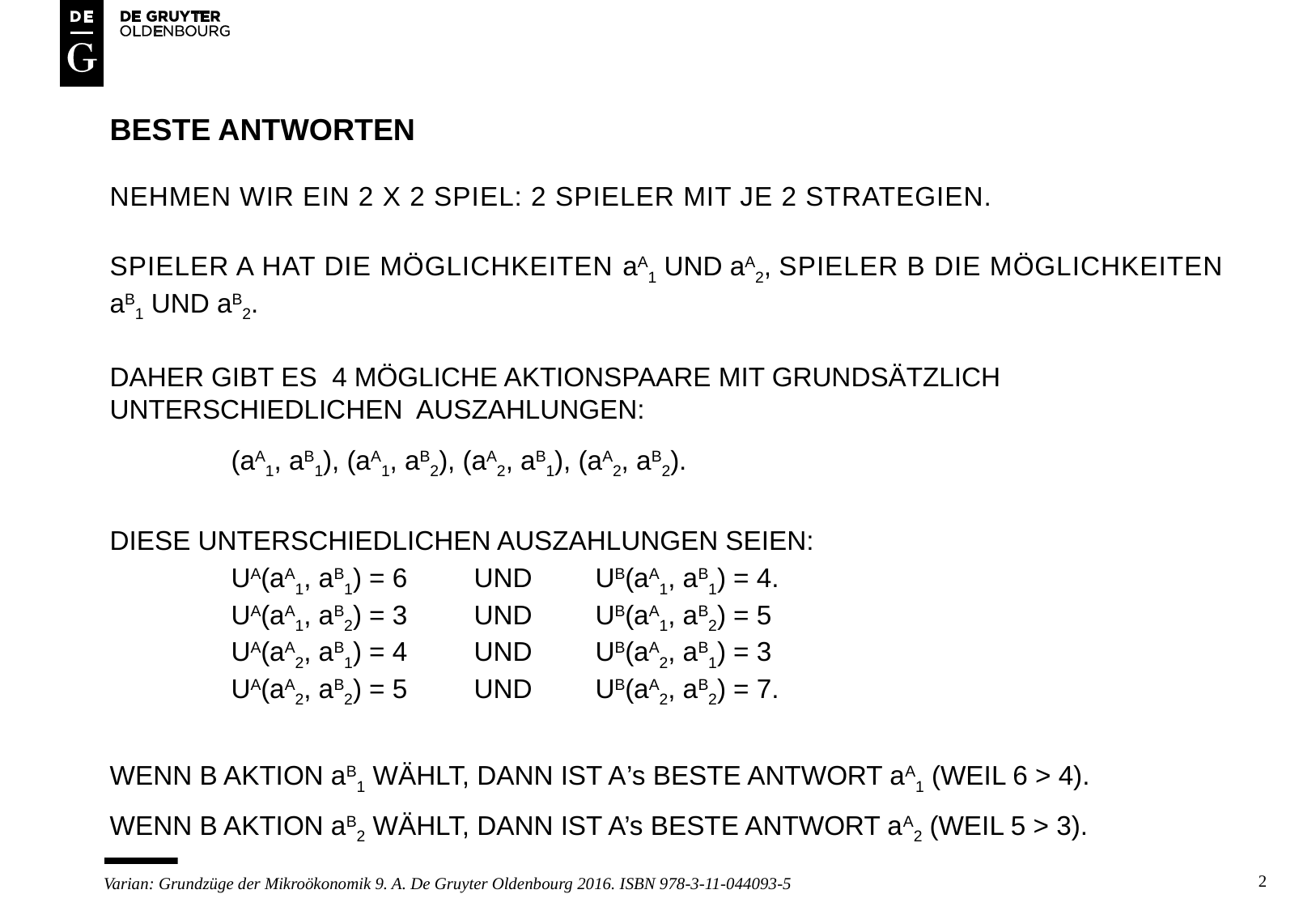

# Beste antworten
Nehmen wir ein 2 x 2 spiel: 2 spieler mit je 2 strategien.
Spieler A hat die möglichkeiten aA1 UND aA2, Spieler b die möglichkeiten aB1 UND aB2.
DAHER GIBT ES  4 MÖGLICHE AKTIONSPAARE MIT GRUNDSÄTZLICH UNTERSCHIEDLICHEN  AUSZAHLUNGEN:
	(aA1, aB1), (aA1, aB2), (aA2, aB1), (aA2, aB2).

DIESE UNTERSCHIEDLICHEN AUSZAHLUNGEN SEIEN:
	UA(aA1, aB1) = 6 	UND 	UB(aA1, aB1) = 4.
	UA(aA1, aB2) = 3 	UND	UB(aA1, aB2) = 5
	UA(aA2, aB1) = 4 	UND	UB(aA2, aB1) = 3
	UA(aA2, aB2) = 5 	UND	UB(aA2, aB2) = 7.

WENN B AKTION aB1 WÄHLT, DANN IST A’s BESTE ANTWORT aA1 (WEIL 6 > 4).
WENN B AKTION aB2 WÄHLT, DANN IST A’s BESTE ANTWORT aA2 (WEIL 5 > 3).

2
Varian: Grundzüge der Mikroökonomik 9. A. De Gruyter Oldenbourg 2016. ISBN 978-3-11-044093-5